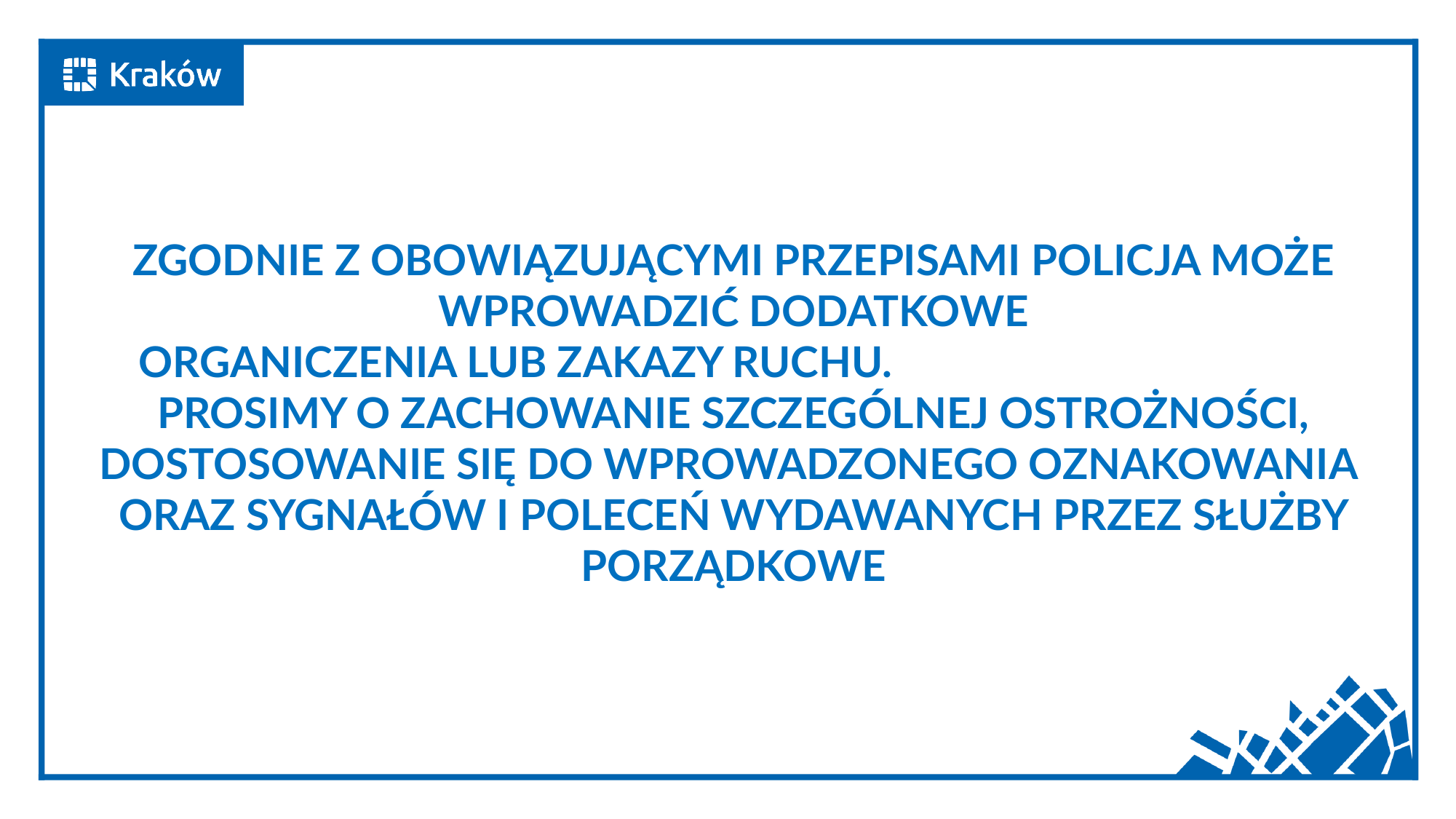

ZGODNIE Z OBOWIĄZUJĄCYMI PRZEPISAMI POLICJA MOŻE WPROWADZIĆ DODATKOWE
ORGANICZENIA LUB ZAKAZY RUCHU.
 PROSIMY O ZACHOWANIE SZCZEGÓLNEJ OSTROŻNOŚCI,
DOSTOSOWANIE SIĘ DO WPROWADZONEGO OZNAKOWANIA
ORAZ SYGNAŁÓW I POLECEŃ WYDAWANYCH PRZEZ SŁUŻBY PORZĄDKOWE